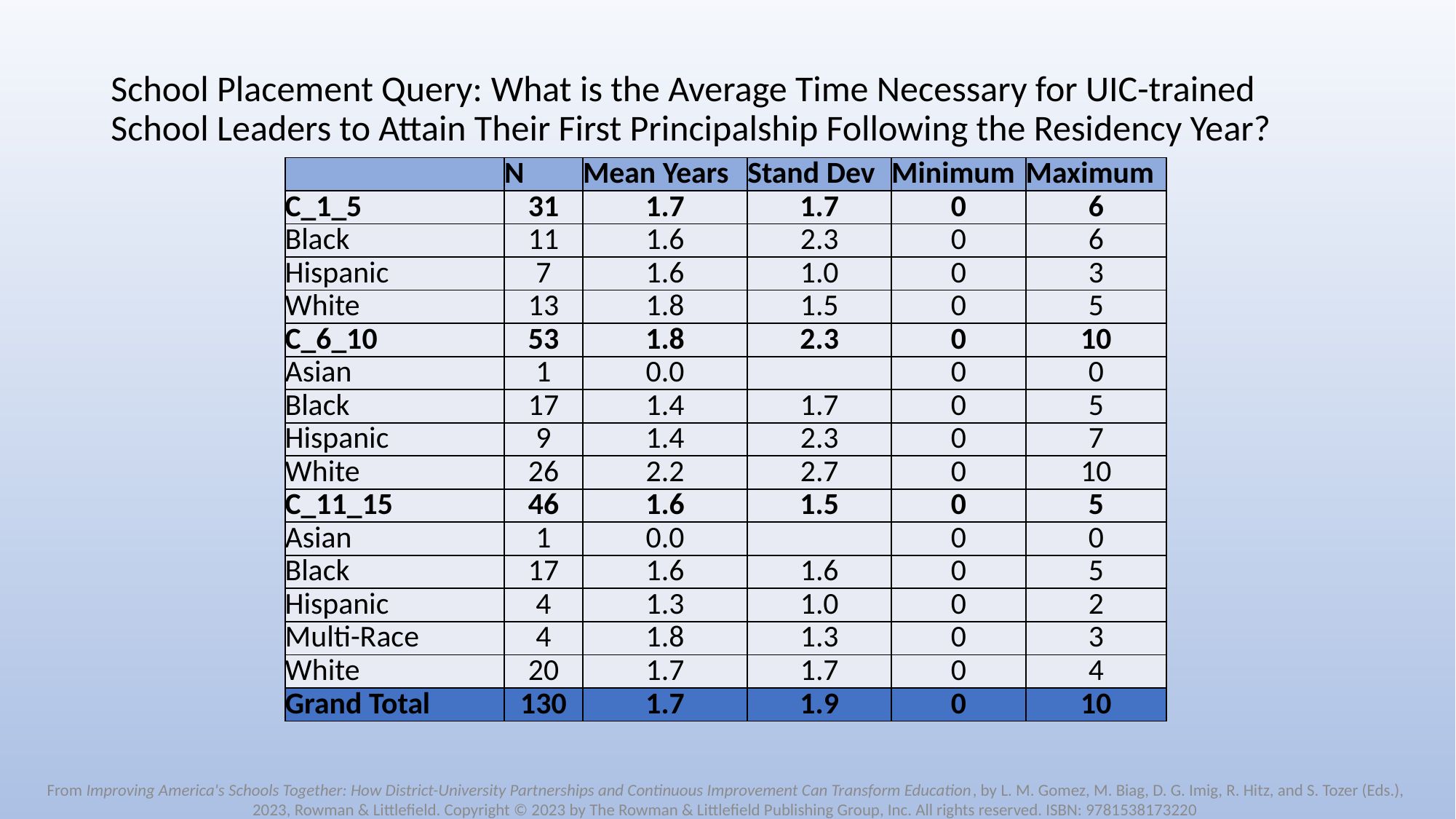

# School Placement Query: What is the Average Time Necessary for UIC-trained School Leaders to Attain Their First Principalship Following the Residency Year?
|  | N | Mean Years | Stand Dev | Minimum | Maximum |
| --- | --- | --- | --- | --- | --- |
| C\_1\_5 | 31 | 1.7 | 1.7 | 0 | 6 |
| Black | 11 | 1.6 | 2.3 | 0 | 6 |
| Hispanic | 7 | 1.6 | 1.0 | 0 | 3 |
| White | 13 | 1.8 | 1.5 | 0 | 5 |
| C\_6\_10 | 53 | 1.8 | 2.3 | 0 | 10 |
| Asian | 1 | 0.0 |  | 0 | 0 |
| Black | 17 | 1.4 | 1.7 | 0 | 5 |
| Hispanic | 9 | 1.4 | 2.3 | 0 | 7 |
| White | 26 | 2.2 | 2.7 | 0 | 10 |
| C\_11\_15 | 46 | 1.6 | 1.5 | 0 | 5 |
| Asian | 1 | 0.0 |  | 0 | 0 |
| Black | 17 | 1.6 | 1.6 | 0 | 5 |
| Hispanic | 4 | 1.3 | 1.0 | 0 | 2 |
| Multi-Race | 4 | 1.8 | 1.3 | 0 | 3 |
| White | 20 | 1.7 | 1.7 | 0 | 4 |
| Grand Total | 130 | 1.7 | 1.9 | 0 | 10 |

From Improving America's Schools Together: How District-University Partnerships and Continuous Improvement Can Transform Education, by L. M. Gomez, M. Biag, D. G. Imig, R. Hitz, and S. Tozer (Eds.), 2023, Rowman & Littlefield. Copyright © 2023 by The Rowman & Littlefield Publishing Group, Inc. All rights reserved. ISBN: 9781538173220